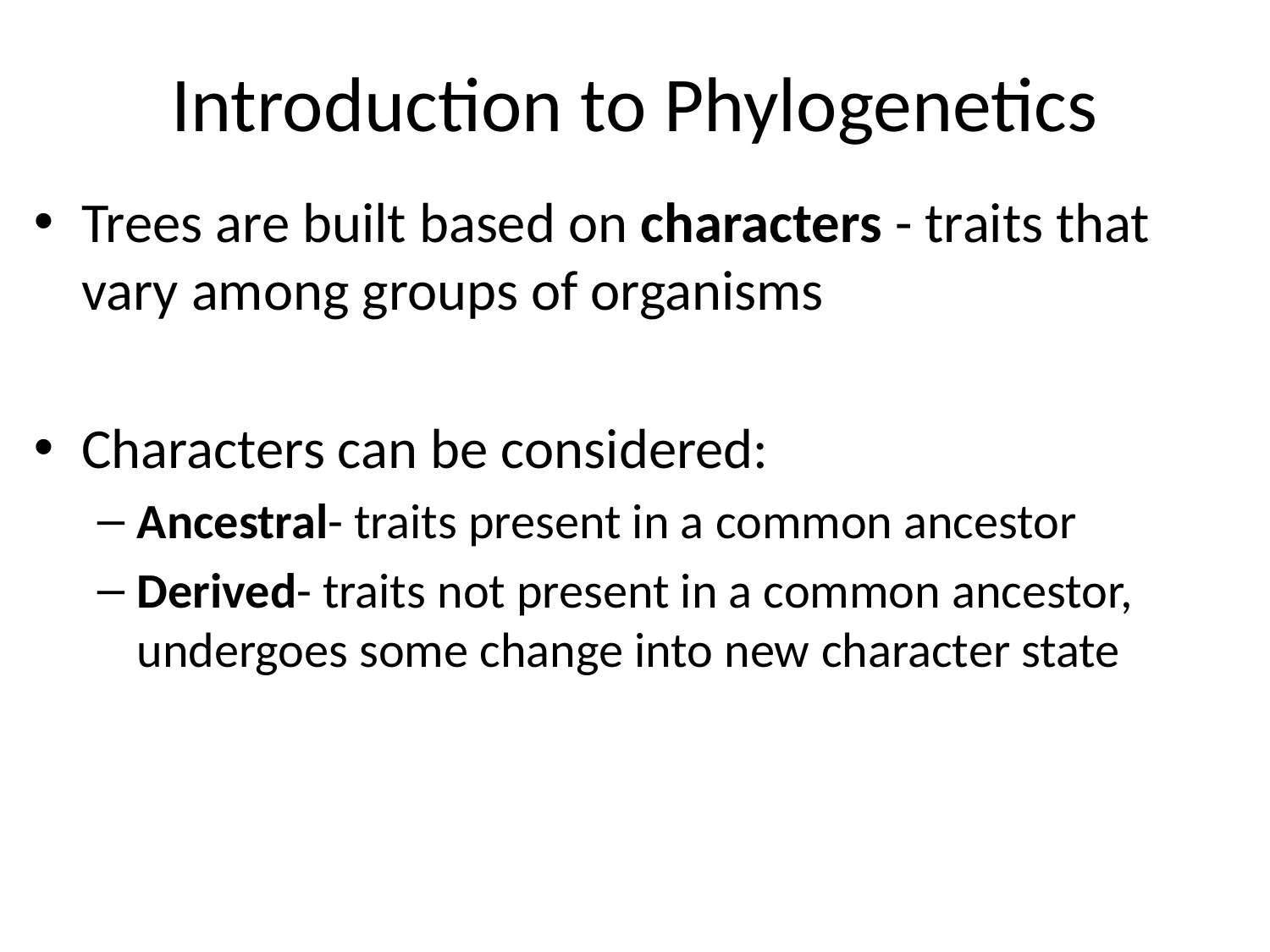

# Introduction to Phylogenetics
Trees are built based on characters - traits that vary among groups of organisms

Characters can be considered:
Ancestral- traits present in a common ancestor
Derived- traits not present in a common ancestor, undergoes some change into new character state